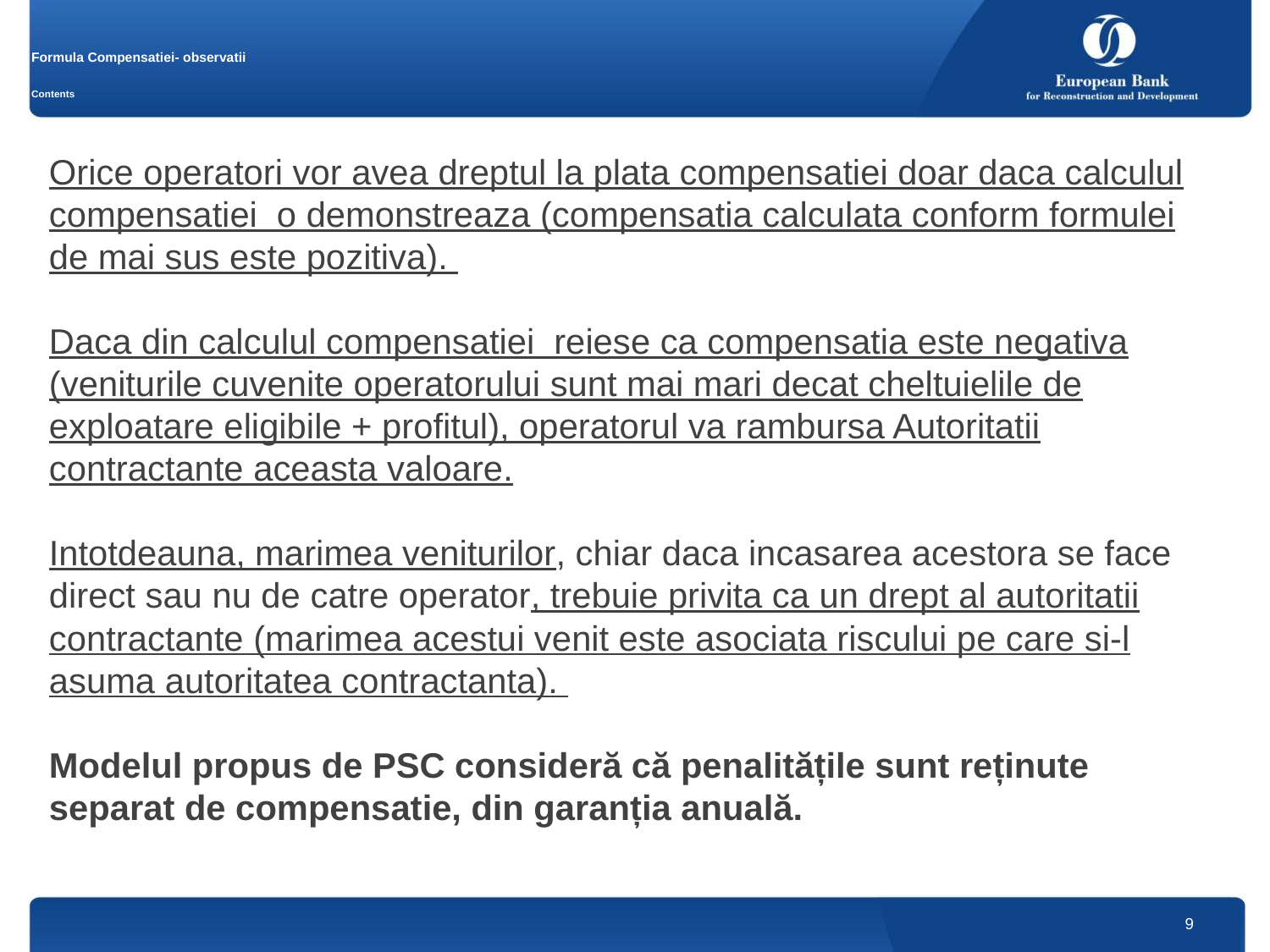

# Formula Compensatiei- observatii Contents
Orice operatori vor avea dreptul la plata compensatiei doar daca calculul compensatiei  o demonstreaza (compensatia calculata conform formulei de mai sus este pozitiva).

Daca din calculul compensatiei  reiese ca compensatia este negativa (veniturile cuvenite operatorului sunt mai mari decat cheltuielile de exploatare eligibile + profitul), operatorul va rambursa Autoritatii contractante aceasta valoare.

Intotdeauna, marimea veniturilor, chiar daca incasarea acestora se face direct sau nu de catre operator, trebuie privita ca un drept al autoritatii contractante (marimea acestui venit este asociata riscului pe care si-l asuma autoritatea contractanta).

Modelul propus de PSC consideră că penalitățile sunt reținute separat de compensatie, din garanția anuală.

9